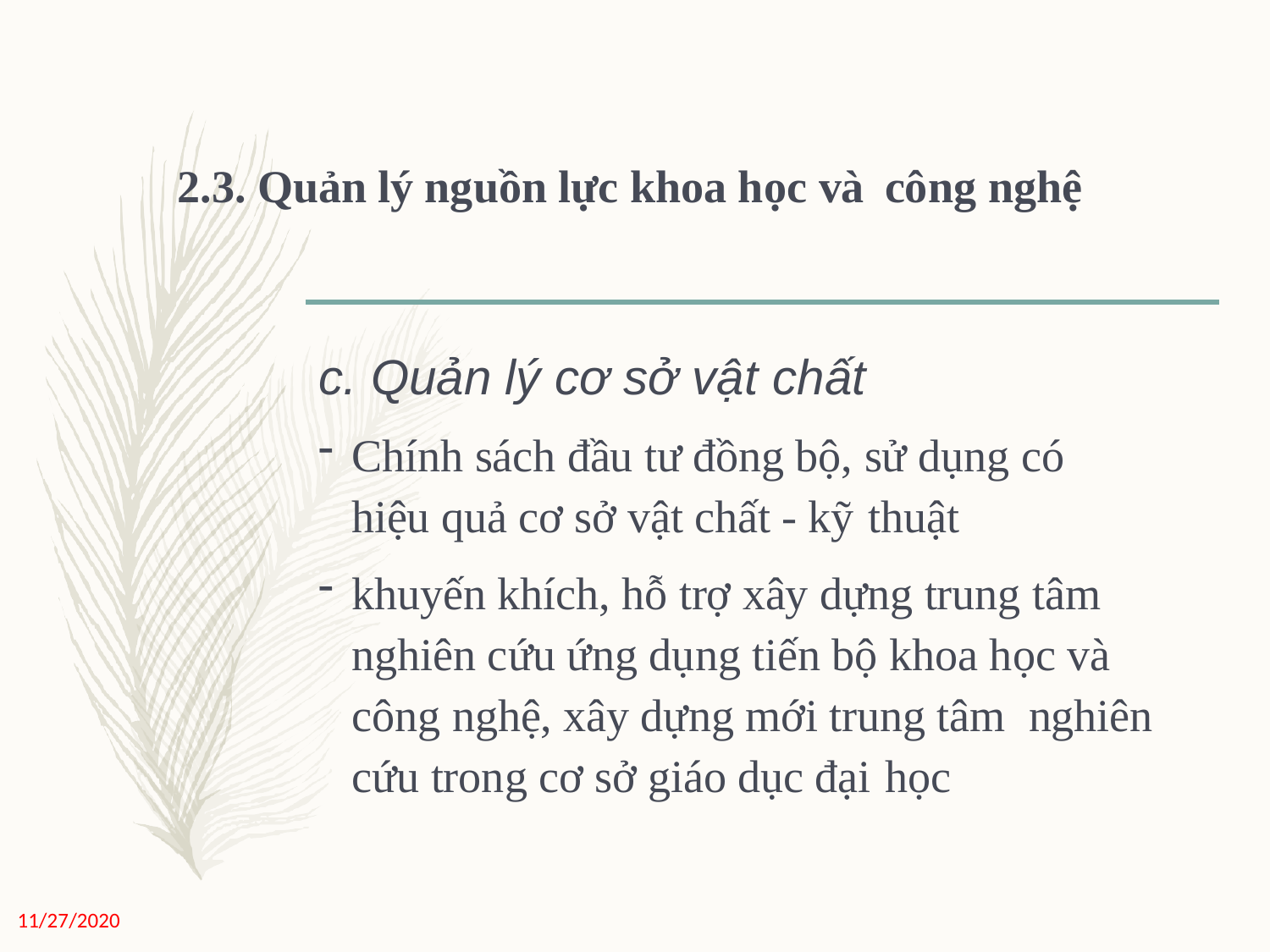

2.3. Quản lý nguồn lực khoa học và  công nghệ

Chính sách đầu tư đồng bộ, sử dụng có  hiệu quả cơ sở vật chất - kỹ thuật
khuyến khích, hỗ trợ xây dựng trung tâm  nghiên cứu ứng dụng tiến bộ khoa học và  công nghệ, xây dựng mới trung tâm  nghiên cứu trong cơ sở giáo dục đại học
# c. Quản lý cơ sở vật chất
11/27/2020